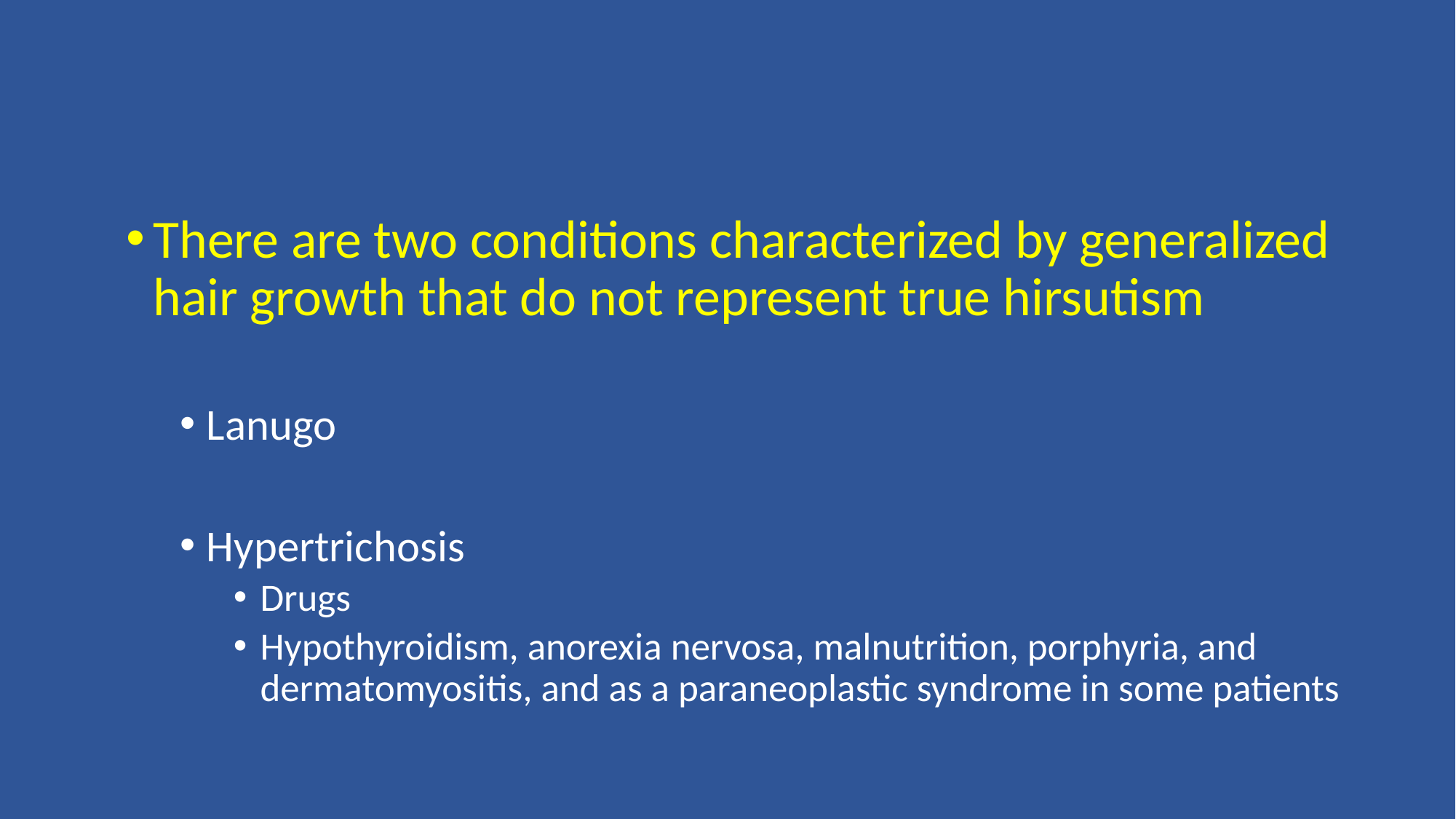

There are two conditions characterized by generalized hair growth that do not represent true hirsutism

Lanugo

Hypertrichosis
Drugs
Hypothyroidism, anorexia nervosa, malnutrition, porphyria, and dermatomyositis, and as a paraneoplastic syndrome in some patients